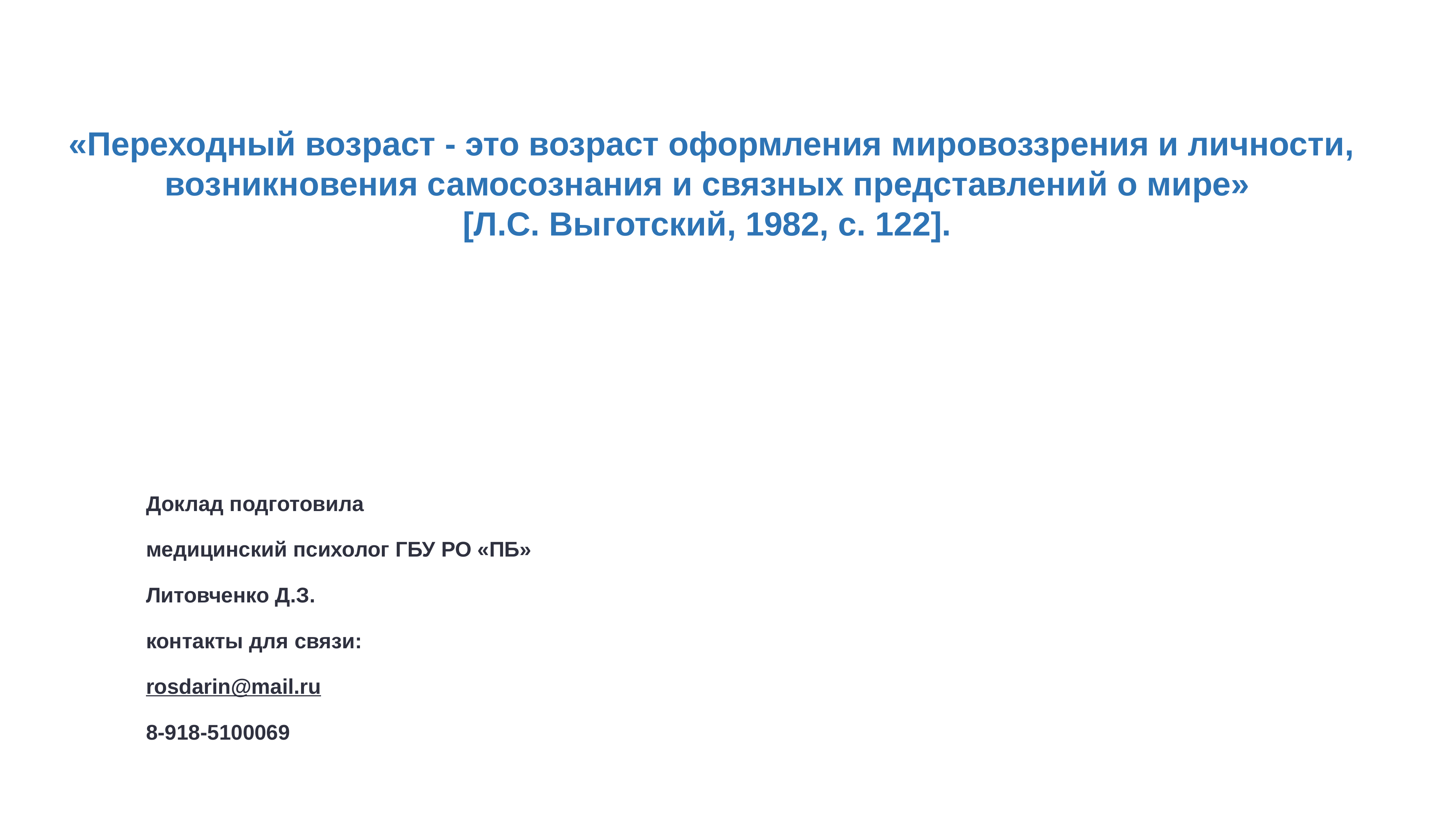

«Переходный возраст - это возраст оформления мировоззрения и личности, возникновения самосознания и связных представлений о мире»
[Л.С. Выготский, 1982, с. 122].

Доклад подготовила
медицинский психолог ГБУ РО «ПБ»
Литовченко Д.З.
контакты для связи:
rosdarin@mail.ru
8-918-5100069